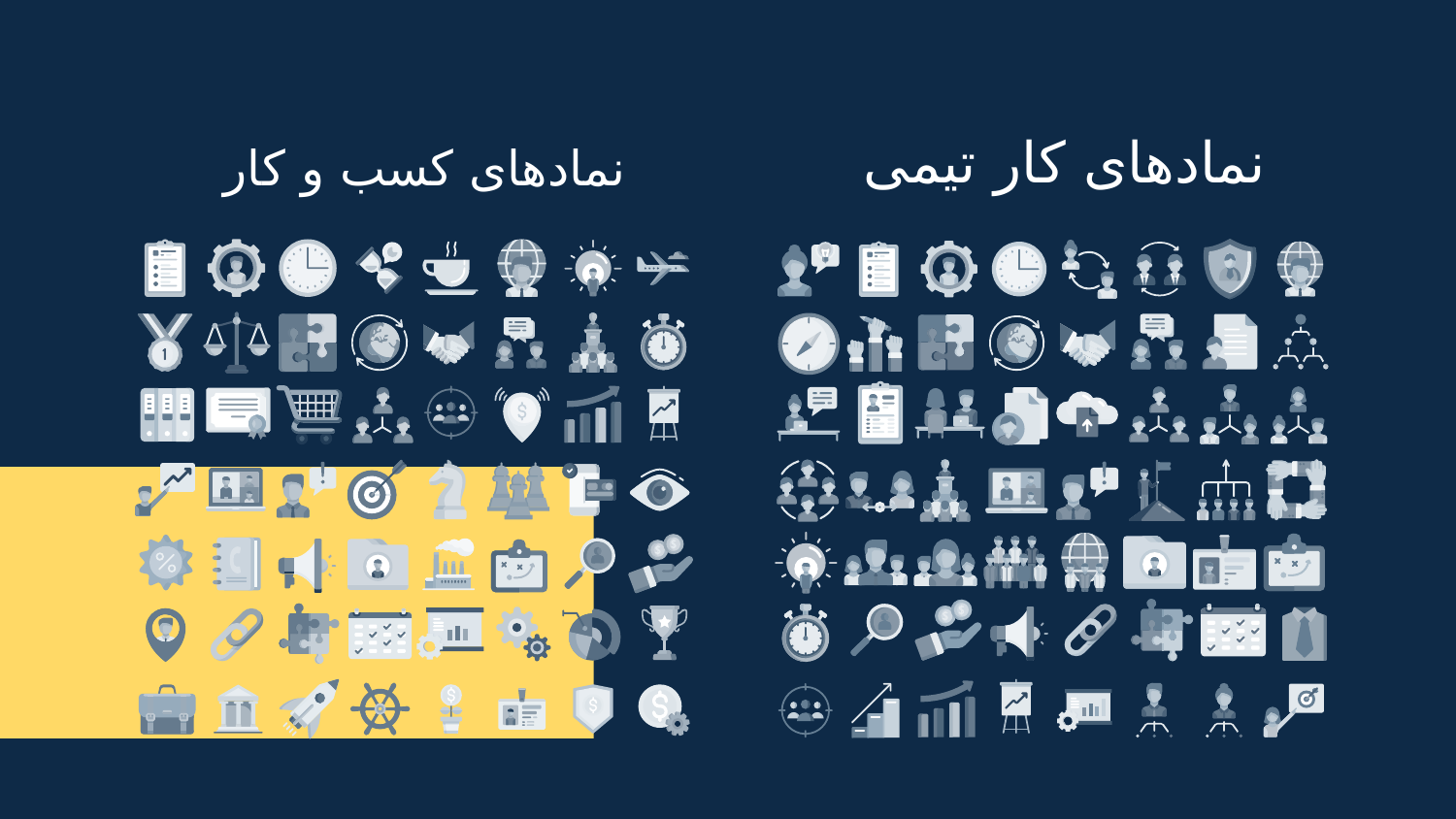

نمادهای کار تیمی
# نمادهای کسب و کار